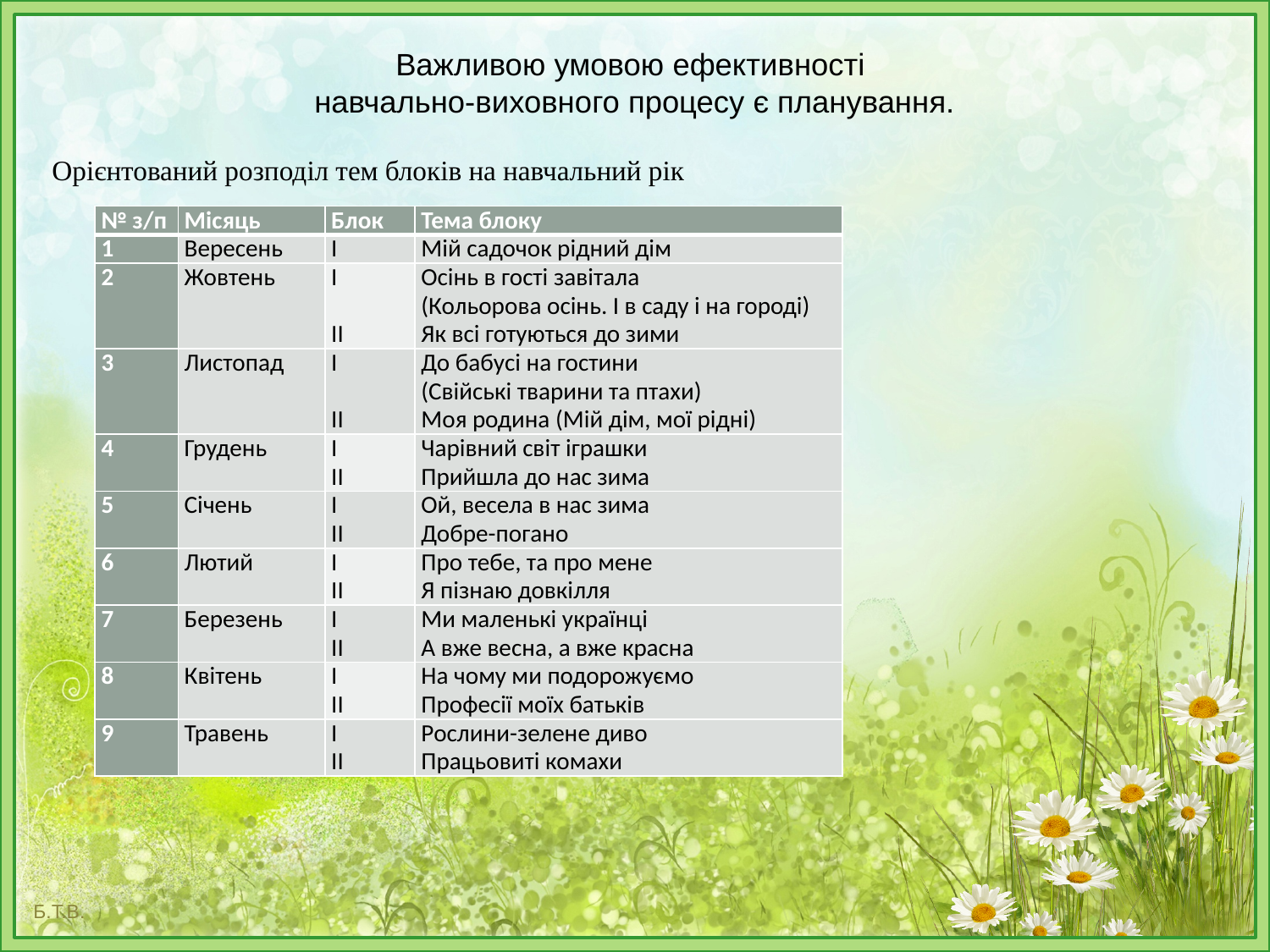

# Важливою умовою ефективності навчально-виховного процесу є планування.
Орієнтований розподіл тем блоків на навчальний рік

| № з/п | Місяць | Блок | Тема блоку |
| --- | --- | --- | --- |
| 1 | Вересень | I | Мій садочок рідний дім |
| 2 | Жовтень | I   II | Осінь в гості завітала (Кольорова осінь. І в саду і на городі) Як всі готуються до зими |
| 3 | Листопад | I   II | До бабусі на гостини (Свійські тварини та птахи) Моя родина (Мій дім, мої рідні) |
| 4 | Грудень | I II | Чарівний світ іграшки Прийшла до нас зима |
| 5 | Січень | I II | Ой, весела в нас зима Добре-погано |
| 6 | Лютий | I II | Про тебе, та про мене Я пізнаю довкілля |
| 7 | Березень | I II | Ми маленькі українці А вже весна, а вже красна |
| 8 | Квітень | I II | На чому ми подорожуємо Професії моїх батьків |
| 9 | Травень | I II | Рослини-зелене диво Працьовиті комахи |